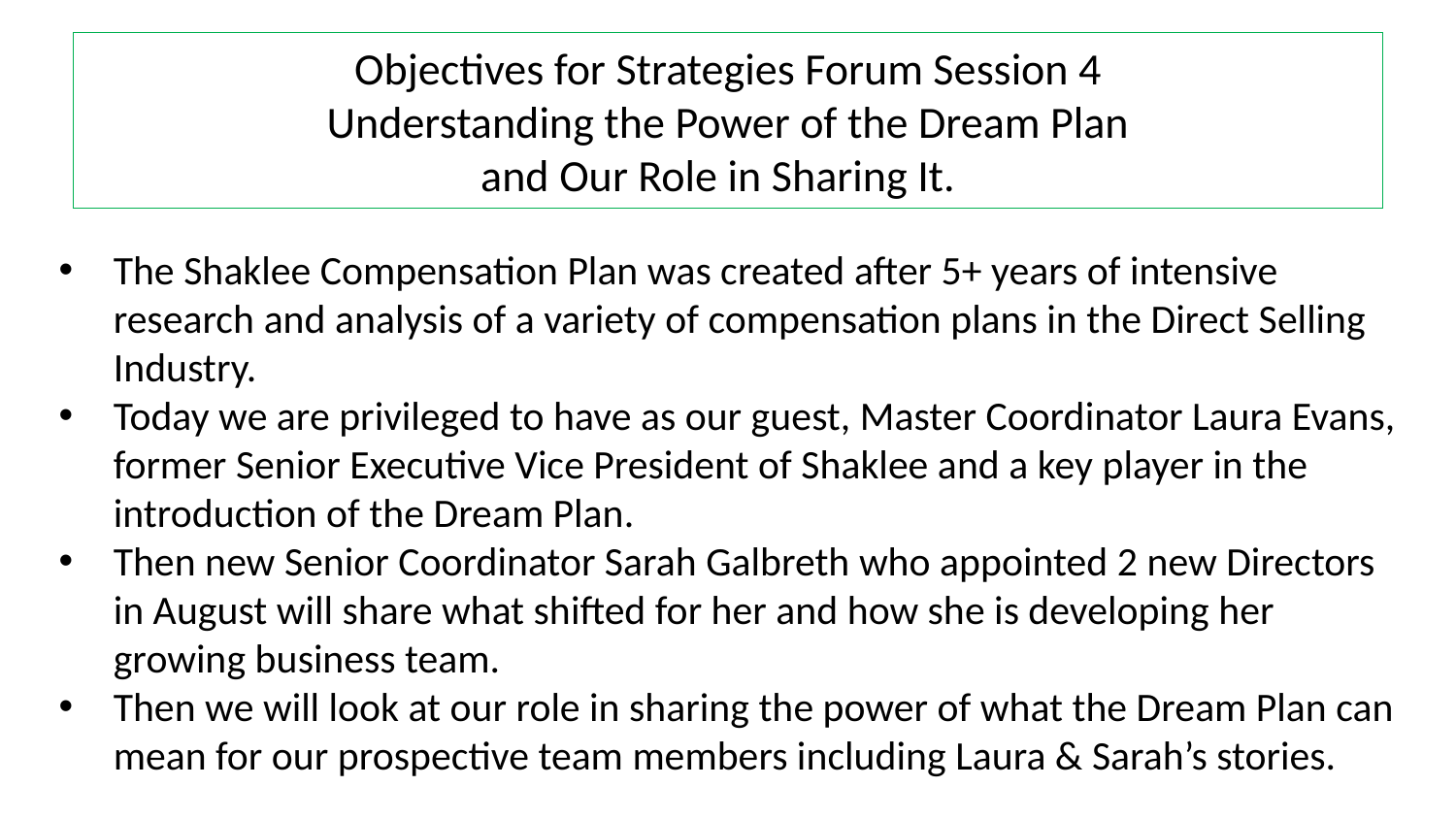

# Objectives for Strategies Forum Session 4 Understanding the Power of the Dream Plan and Our Role in Sharing It.
The Shaklee Compensation Plan was created after 5+ years of intensive research and analysis of a variety of compensation plans in the Direct Selling Industry.
Today we are privileged to have as our guest, Master Coordinator Laura Evans, former Senior Executive Vice President of Shaklee and a key player in the introduction of the Dream Plan.
Then new Senior Coordinator Sarah Galbreth who appointed 2 new Directors in August will share what shifted for her and how she is developing her growing business team.
Then we will look at our role in sharing the power of what the Dream Plan can mean for our prospective team members including Laura & Sarah’s stories.